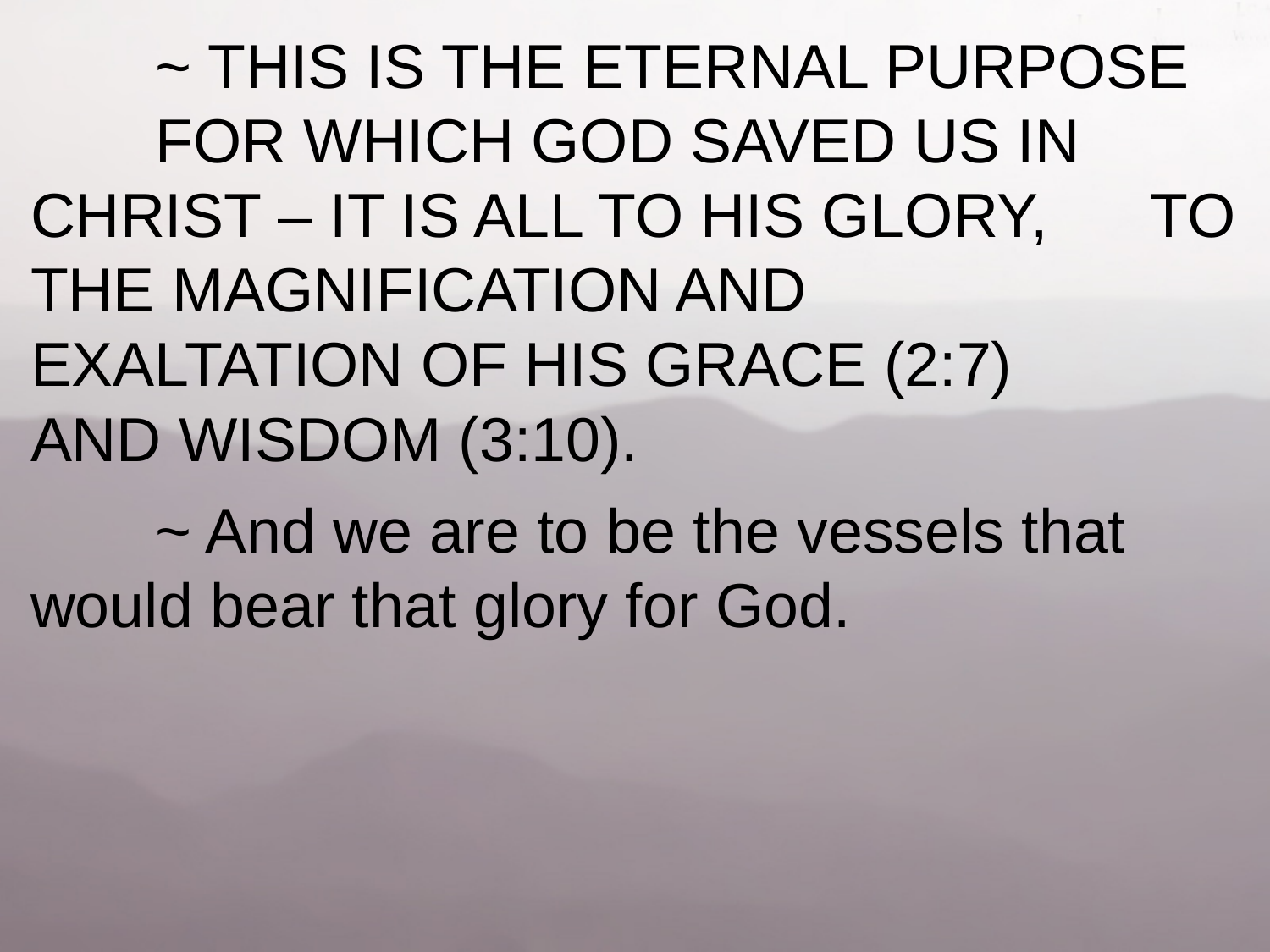

~ THIS IS THE ETERNAL PURPOSE 					FOR WHICH GOD SAVED US IN 						CHRIST – IT IS ALL TO HIS GLORY, 					TO THE MAGNIFICATION AND 						EXALTATION OF HIS GRACE (2:7) 					AND WISDOM (3:10).
		~ And we are to be the vessels that 						would bear that glory for God.